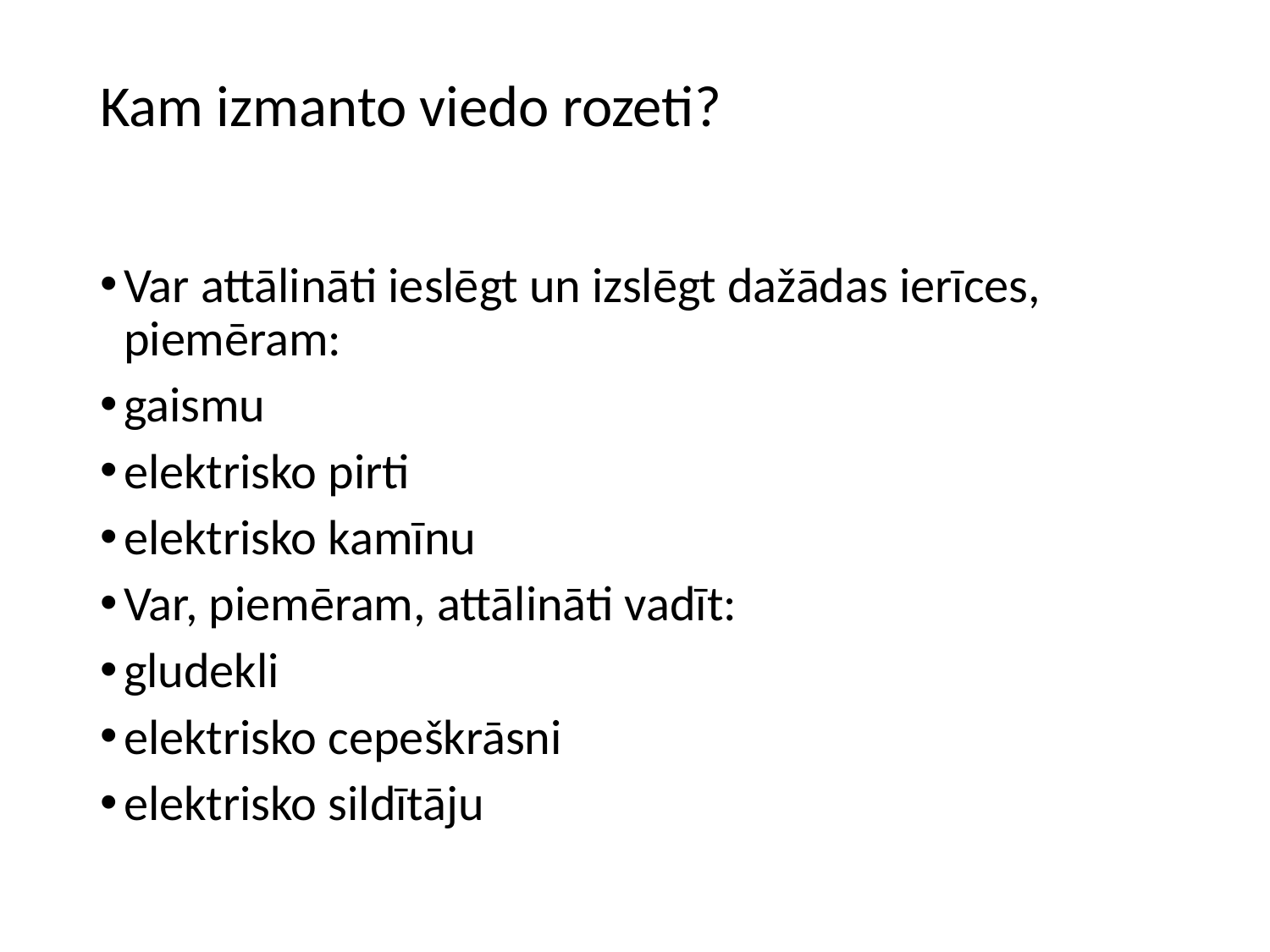

# Kam izmanto viedo rozeti?
Var attālināti ieslēgt un izslēgt dažādas ierīces, piemēram:
gaismu
elektrisko pirti
elektrisko kamīnu
Var, piemēram, attālināti vadīt:
gludekli
elektrisko cepeškrāsni
elektrisko sildītāju